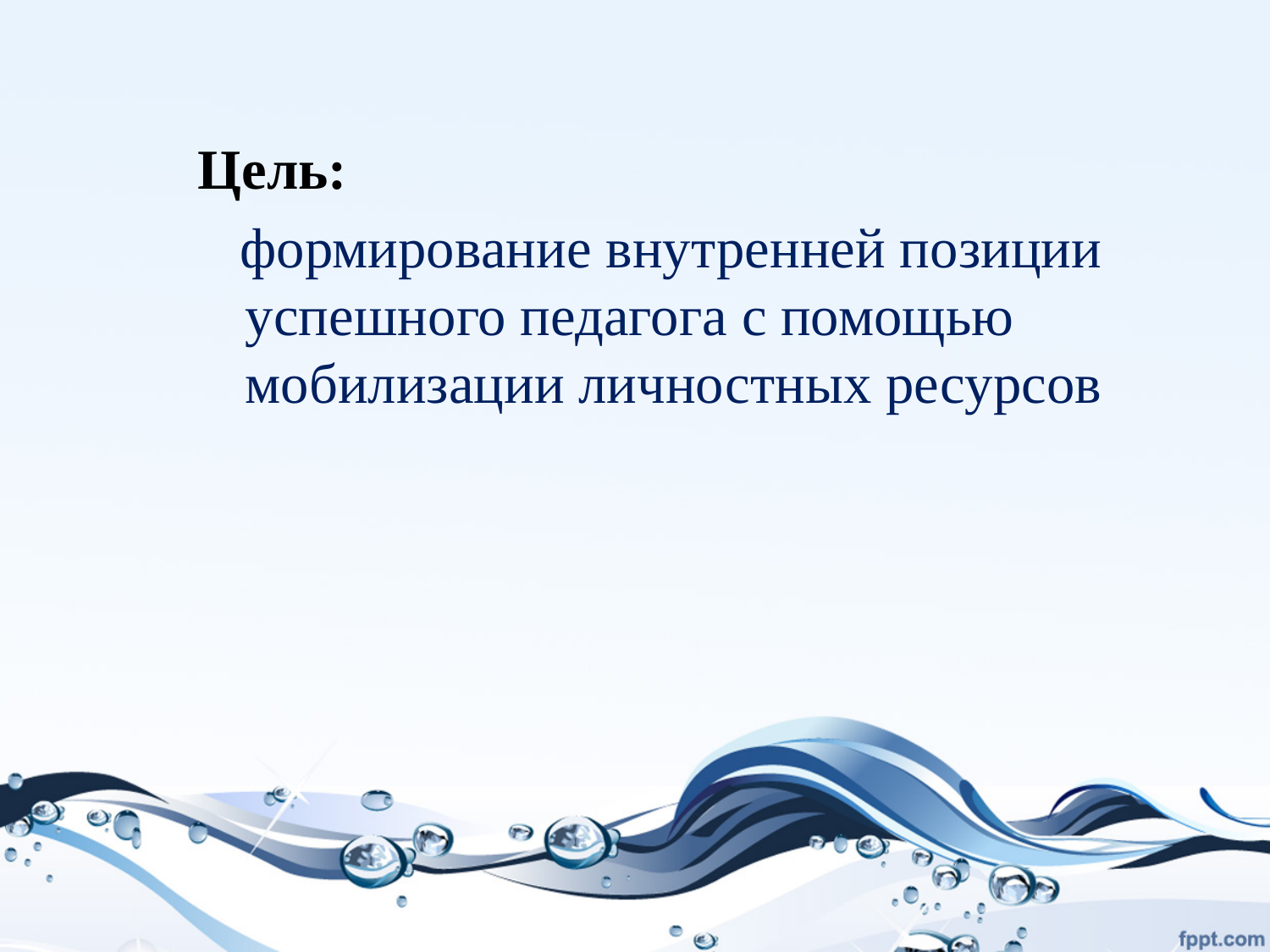

Цель:
   формирование внутренней позиции успешного педагога с помощью мобилизации личностных ресурсов